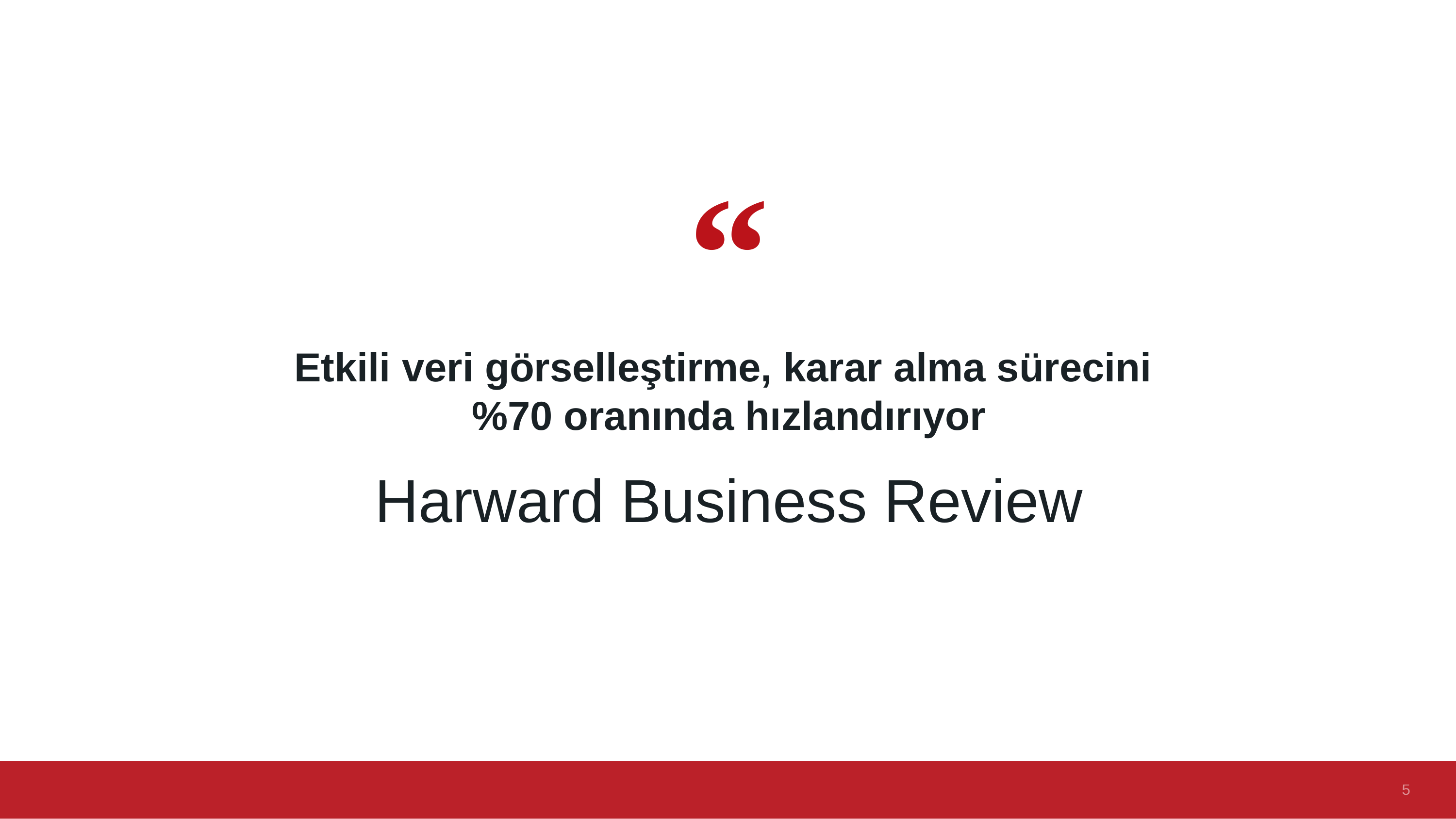

“
Etkili veri görselleştirme, karar alma sürecini
%70 oranında hızlandırıyor
Harward Business Review
5